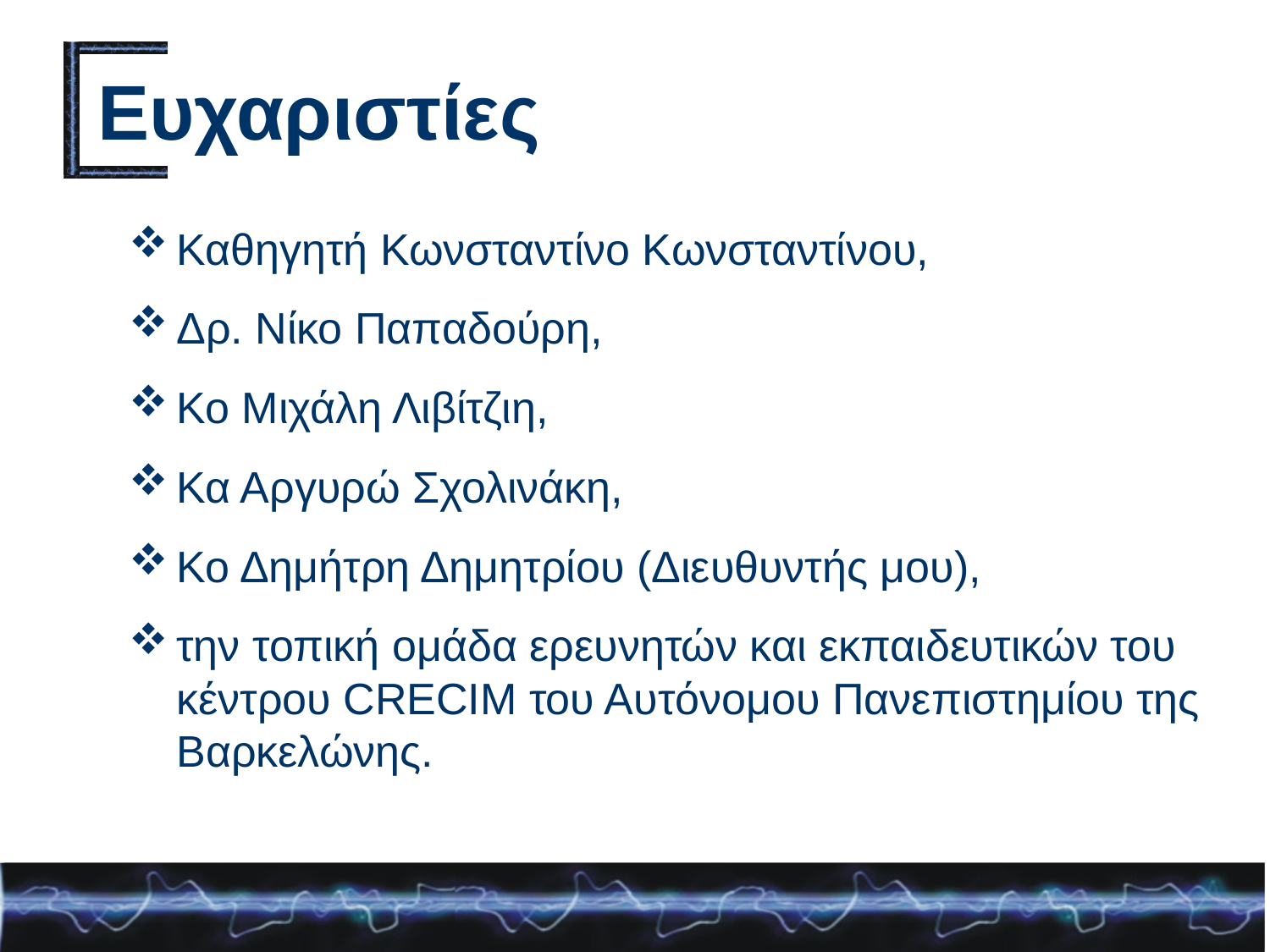

# Ευχαριστίες
Καθηγητή Κωνσταντίνο Κωνσταντίνου,
Δρ. Νίκο Παπαδούρη,
Κο Μιχάλη Λιβίτζιη,
Κα Αργυρώ Σχολινάκη,
Κο Δημήτρη Δημητρίου (Διευθυντής μου),
την τοπική ομάδα ερευνητών και εκπαιδευτικών του κέντρου CRECIM του Αυτόνομου Πανεπιστημίου της Βαρκελώνης.